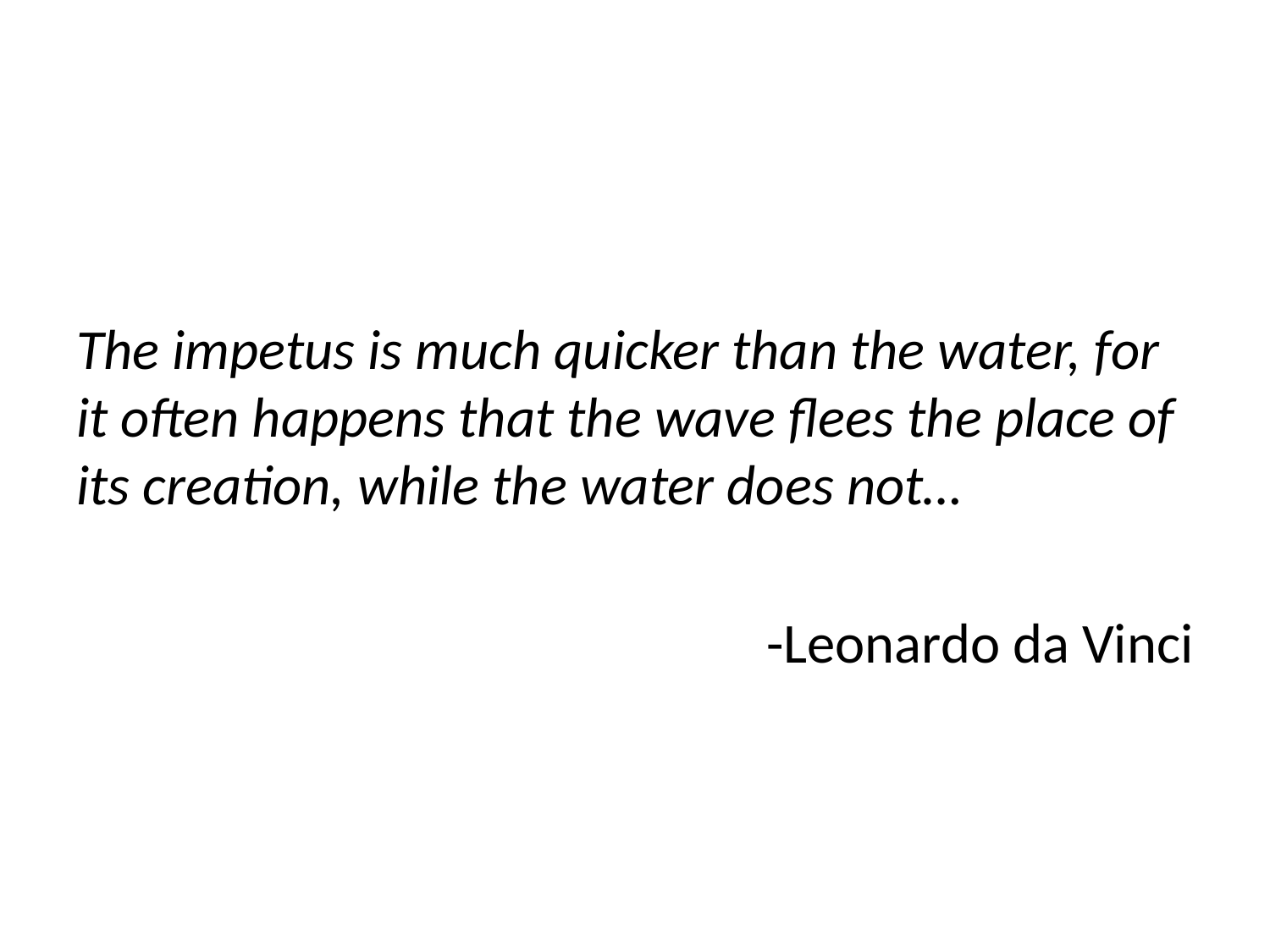

The impetus is much quicker than the water, for it often happens that the wave flees the place of its creation, while the water does not…

-Leonardo da Vinci